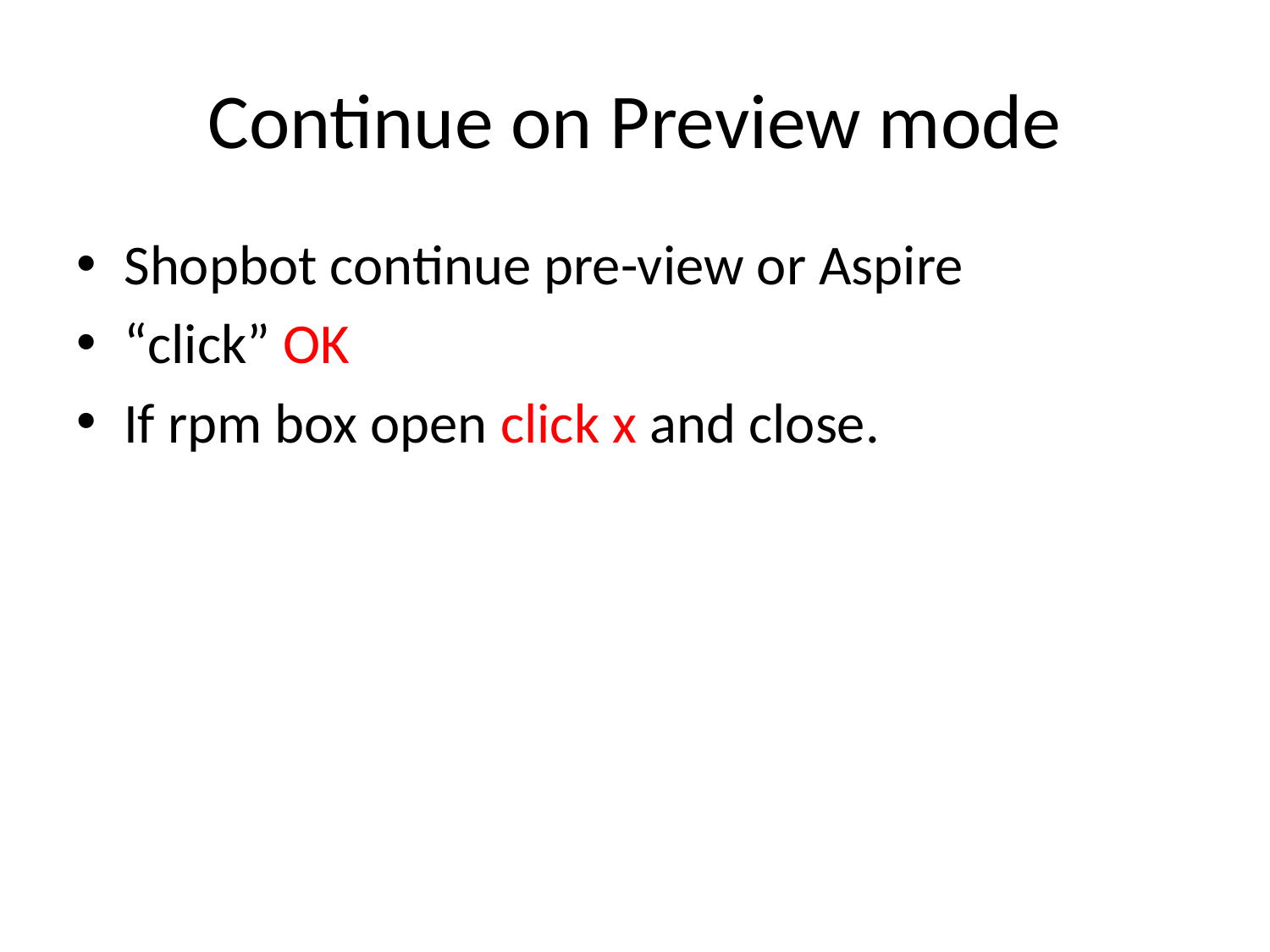

# Continue on Preview mode
Shopbot continue pre-view or Aspire
“click” OK
If rpm box open click x and close.